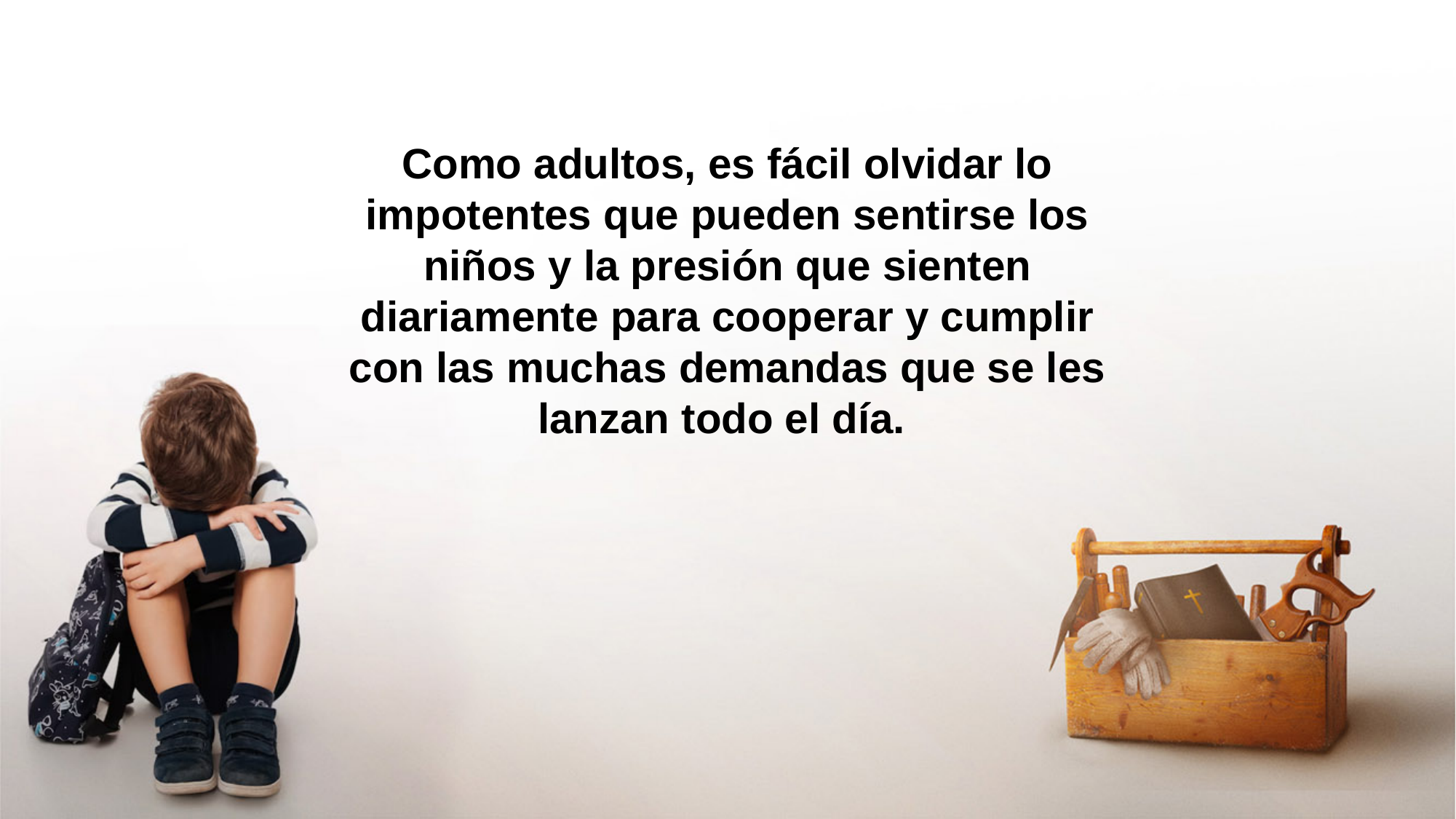

Como adultos, es fácil olvidar lo impotentes que pueden sentirse los niños y la presión que sienten diariamente para cooperar y cumplir con las muchas demandas que se les lanzan todo el día.